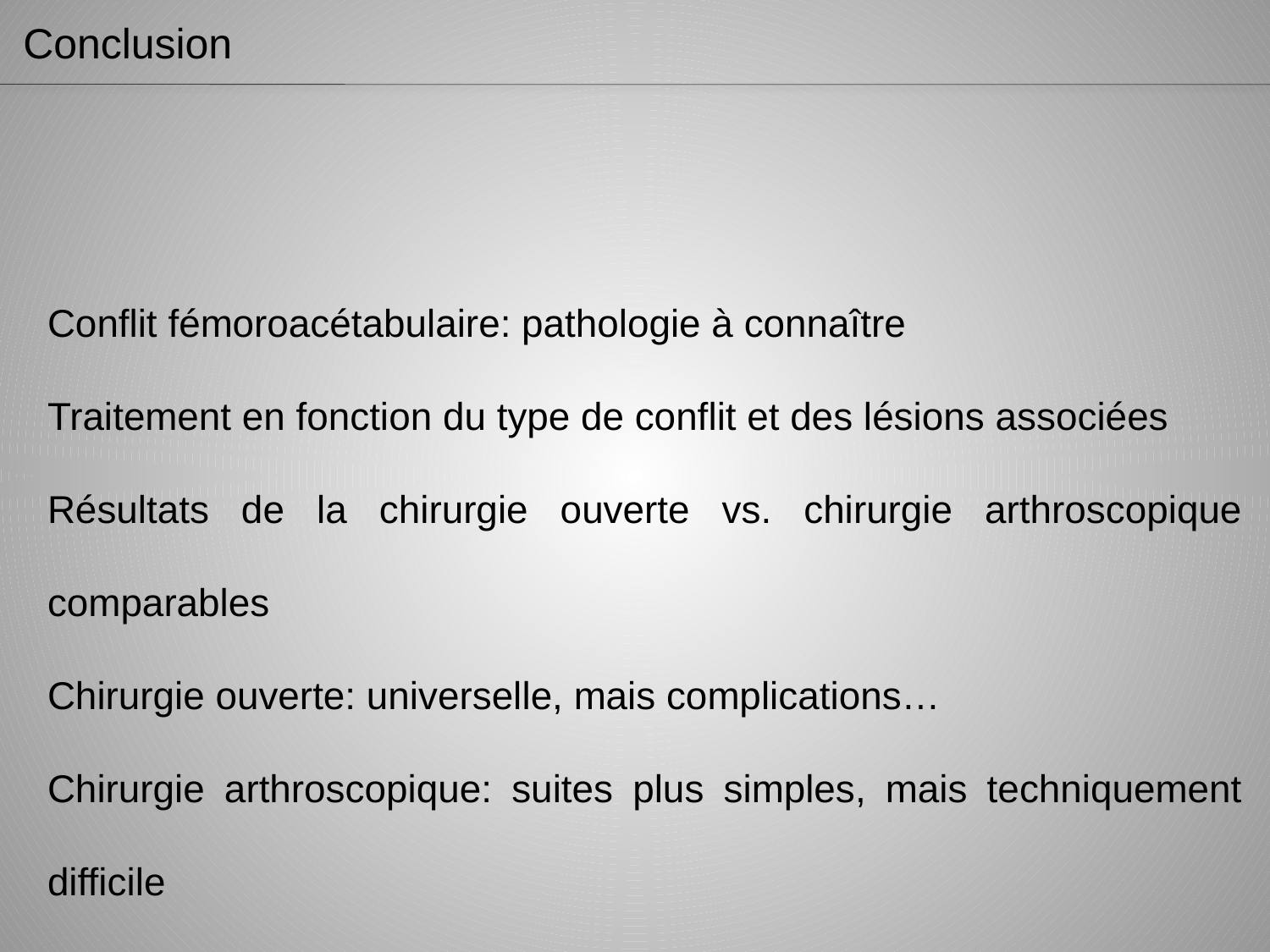

Conclusion

Conflit fémoroacétabulaire: pathologie à connaître
Traitement en fonction du type de conflit et des lésions associées
Résultats de la chirurgie ouverte vs. chirurgie arthroscopique comparables
Chirurgie ouverte: universelle, mais complications…
Chirurgie arthroscopique: suites plus simples, mais techniquement difficile